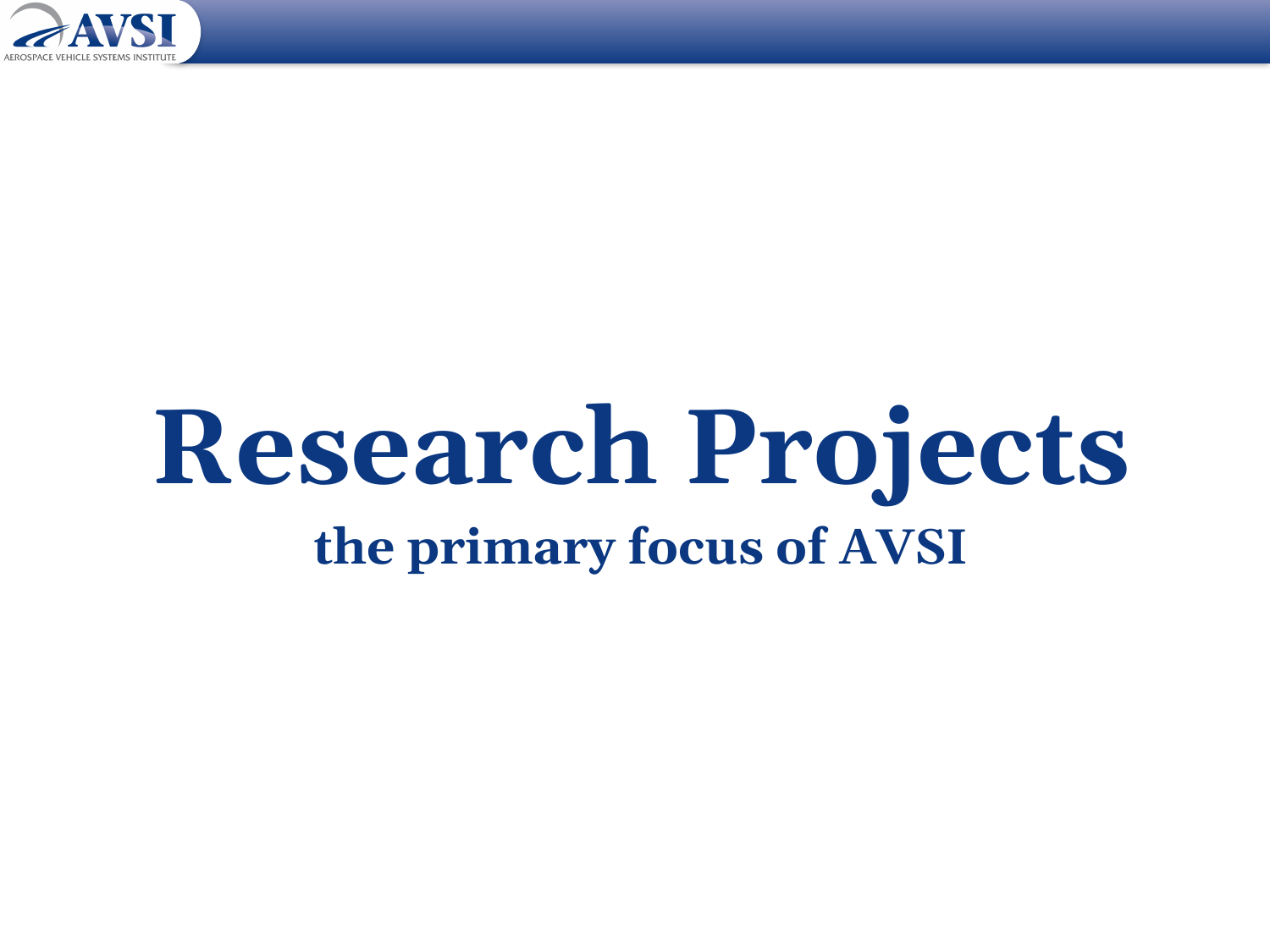

Research Projects
the primary focus of AVSI